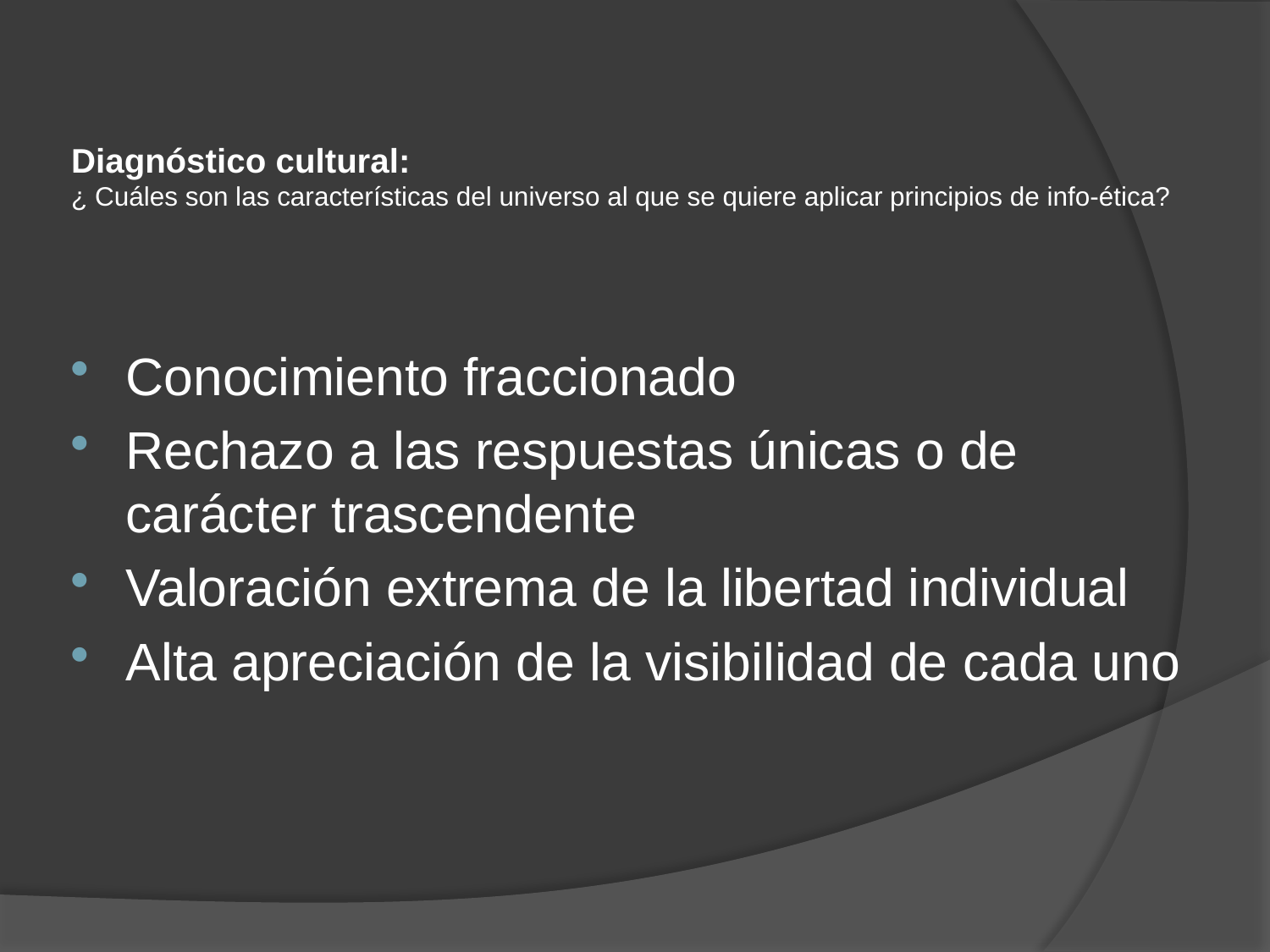

# Diagnóstico cultural: ¿ Cuáles son las características del universo al que se quiere aplicar principios de info-ética?
Conocimiento fraccionado
Rechazo a las respuestas únicas o de carácter trascendente
Valoración extrema de la libertad individual
Alta apreciación de la visibilidad de cada uno